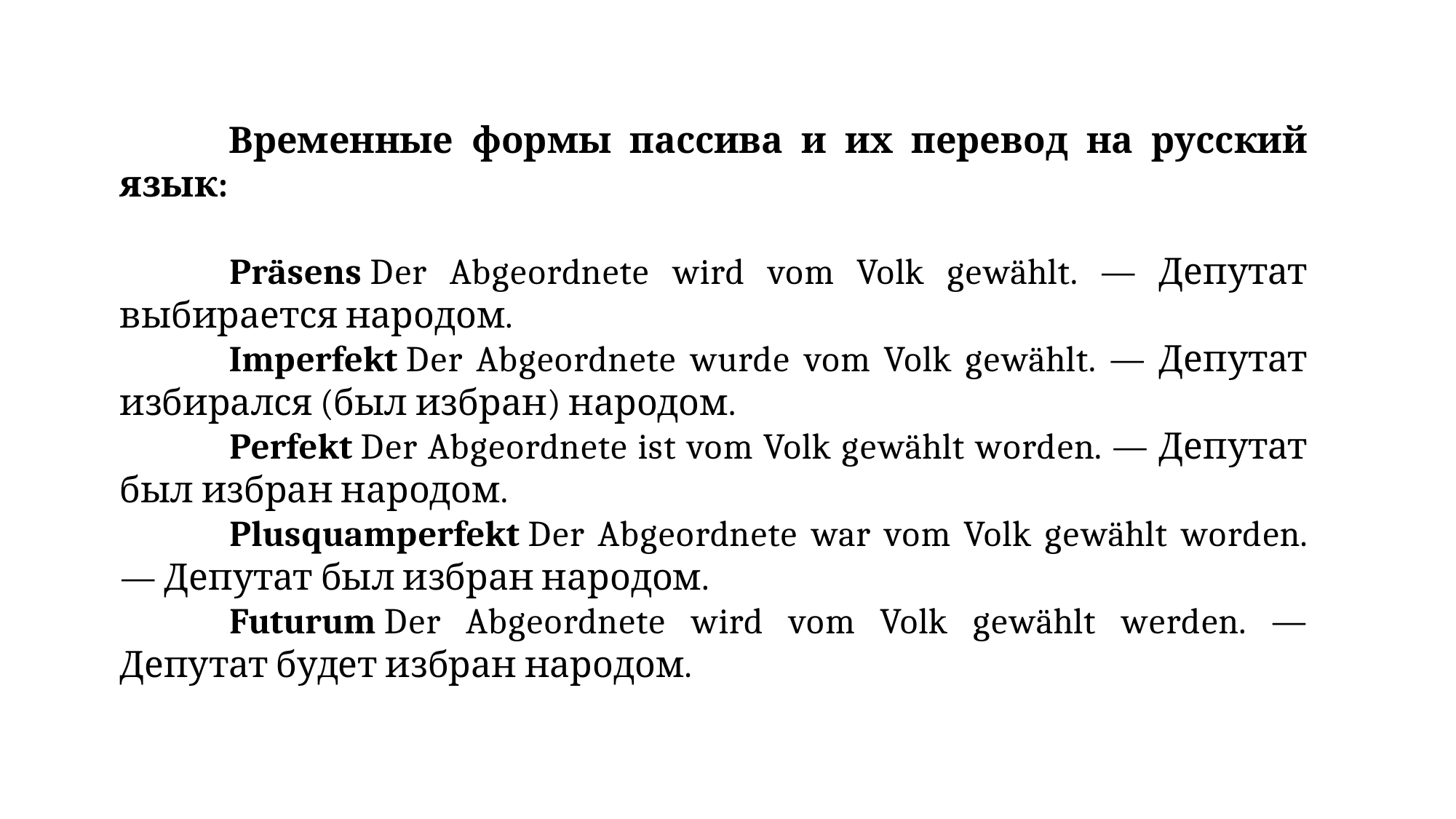

Временные формы пассива и их перевод на русский язык:

	Präsens Der Abgeordnete wird vom Volk gewählt. — Депутат выбирается народом.
	Imperfekt Der Abgeordnete wurde vom Volk gewählt. — Депутат избирался (был избран) народом.
	Perfekt Der Abgeordnete ist vom Volk gewählt worden. — Депутат был избран народом.
	Plusquamperfekt Der Abgeordnete war vom Volk gewählt worden. — Депутат был избран народом.
	Futurum Der Abgeordnete wird vom Volk gewählt werden. — Депутат будет избран народом.